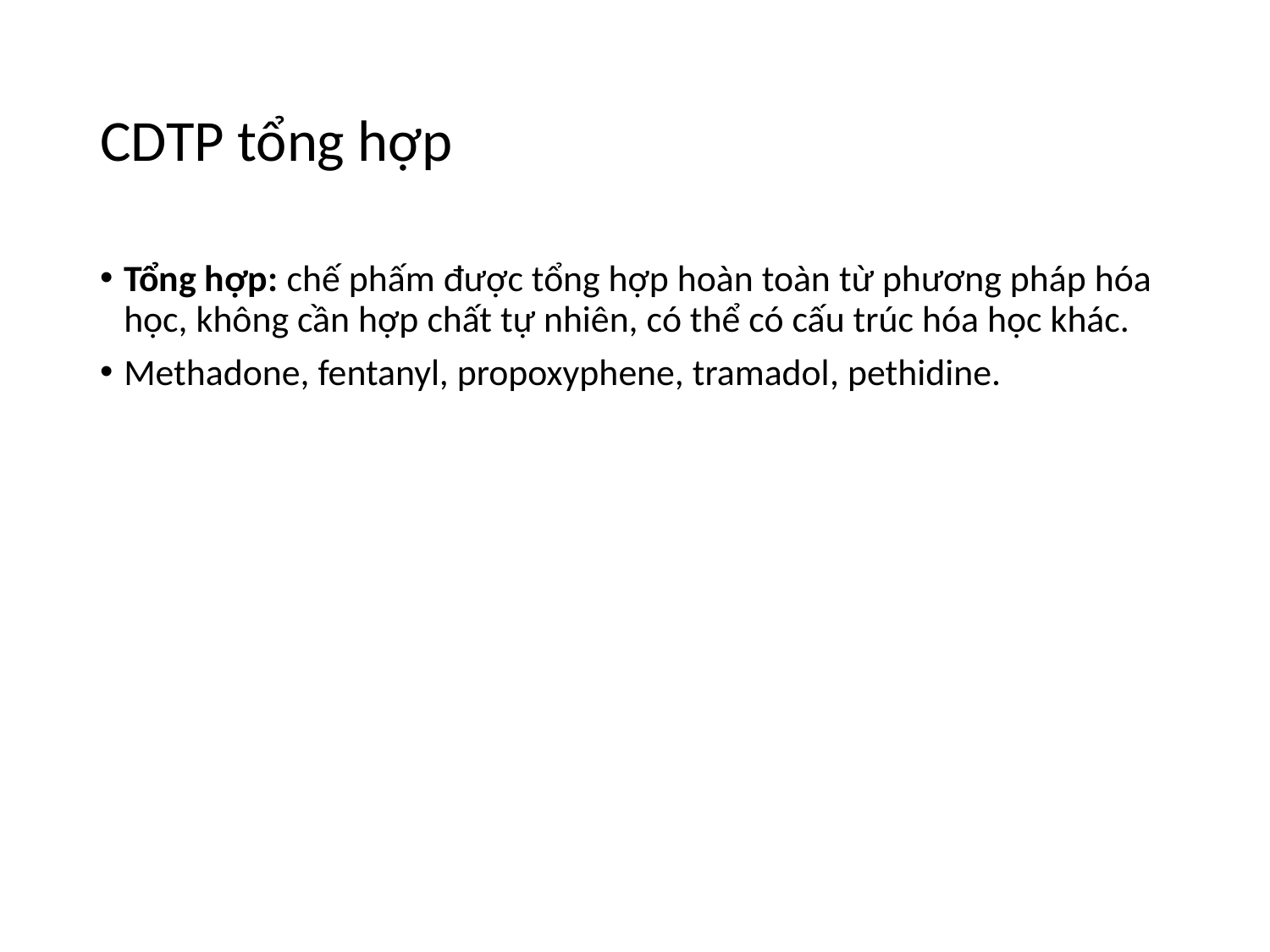

# CDTP tổng hợp
Tổng hợp: chế phấm được tổng hợp hoàn toàn từ phương pháp hóa học, không cần hợp chất tự nhiên, có thể có cấu trúc hóa học khác.
Methadone, fentanyl, propoxyphene, tramadol, pethidine.